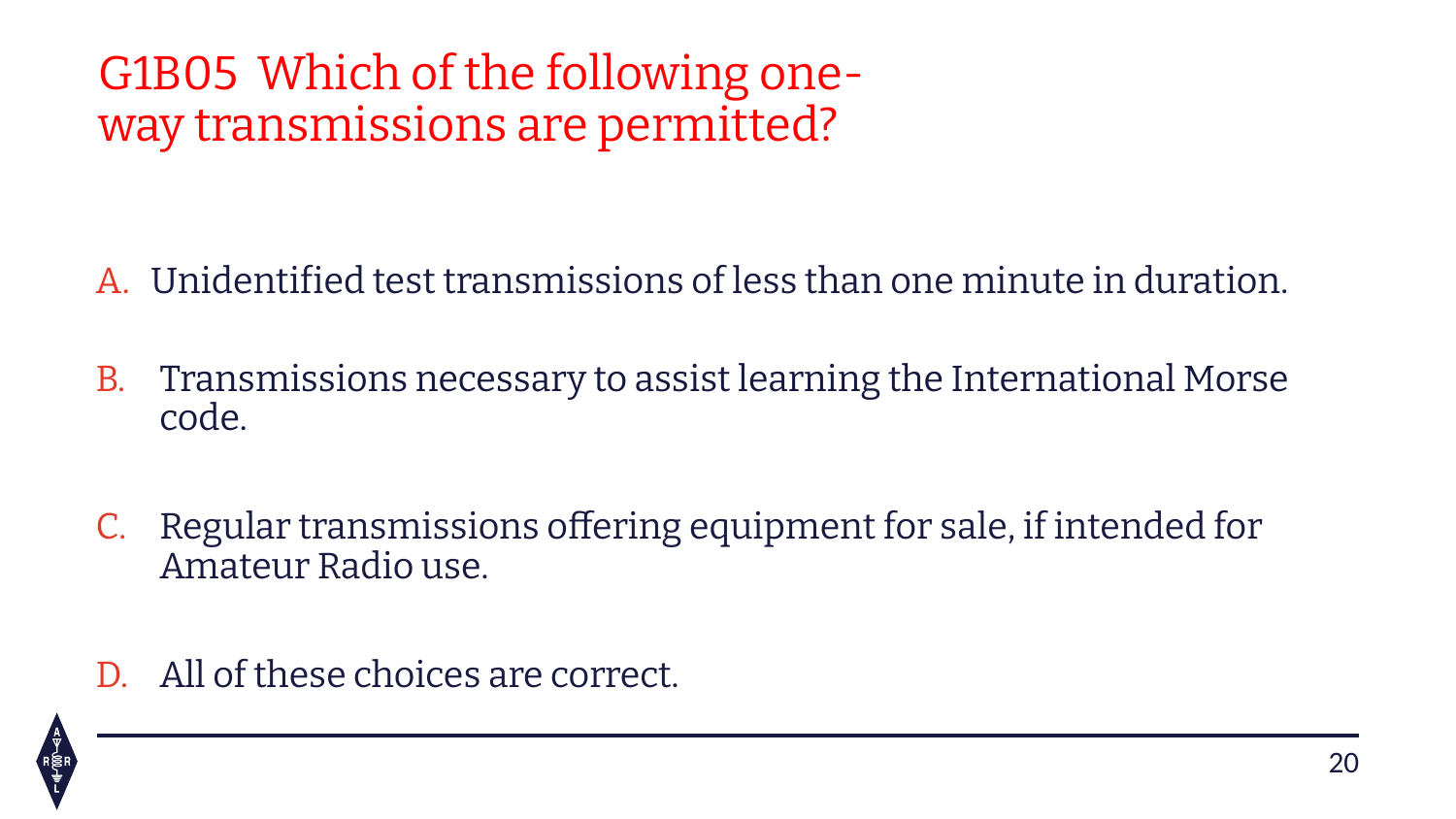

# G1B05  Which of the following one-			 	way transmissions are permitted?

Unidentified test transmissions of less than one minute in duration.
Transmissions necessary to assist learning the International Morse code.

Regular transmissions offering equipment for sale, if intended for Amateur Radio use.

All of these choices are correct.
20